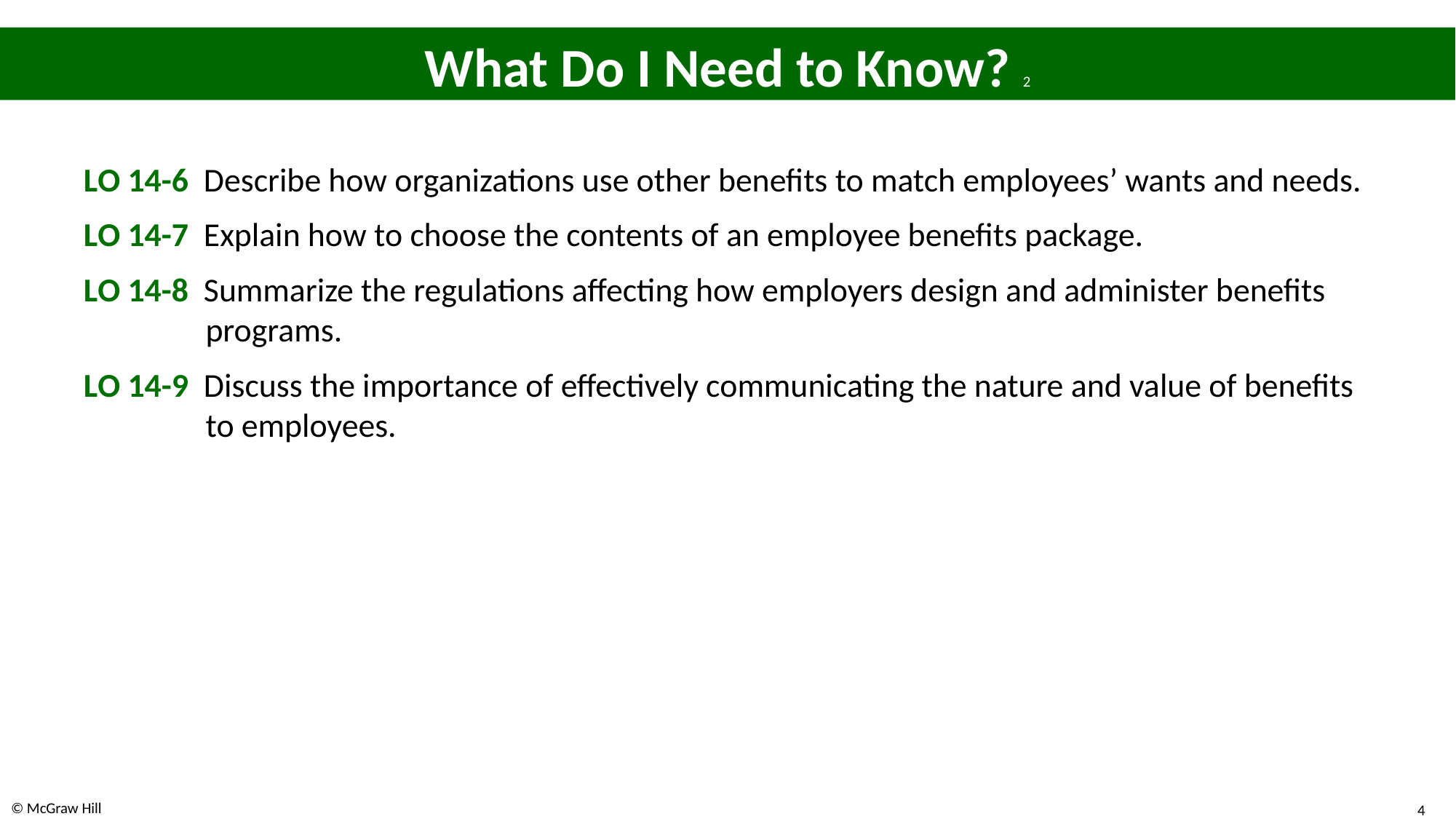

# What Do I Need to Know? 2
L O 14-6  Describe how organizations use other benefits to match employees’ wants and needs.
L O 14-7  Explain how to choose the contents of an employee benefits package.
L O 14-8  Summarize the regulations affecting how employers design and administer benefits programs.
L O 14-9  Discuss the importance of effectively communicating the nature and value of benefits to employees.